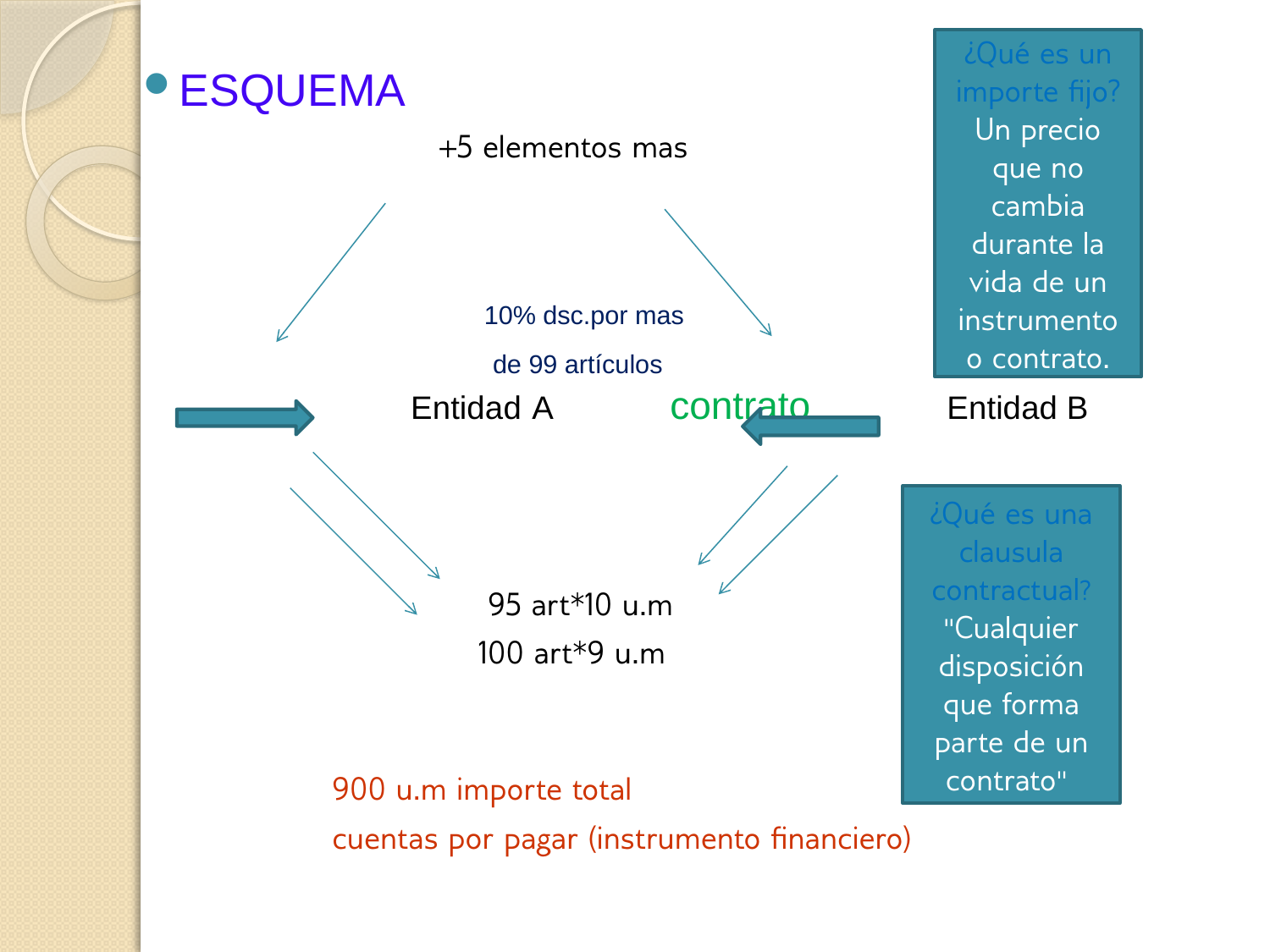

¿Qué es un importe fijo? Un precio que no cambia durante la vida de un instrumento o contrato.
ESQUEMA
                              +5 elementos mas

                                     10% dsc.por mas
                                                de 99 artículos                                                                                               Entidad A             contrato               Entidad B

                                   95 art*10 u.m
                                  100 art*9 u.m

                   900 u.m importe total
                   cuentas por pagar (instrumento financiero)

¿Qué es una clausula contractual? "Cualquier disposición que forma parte de un contrato"